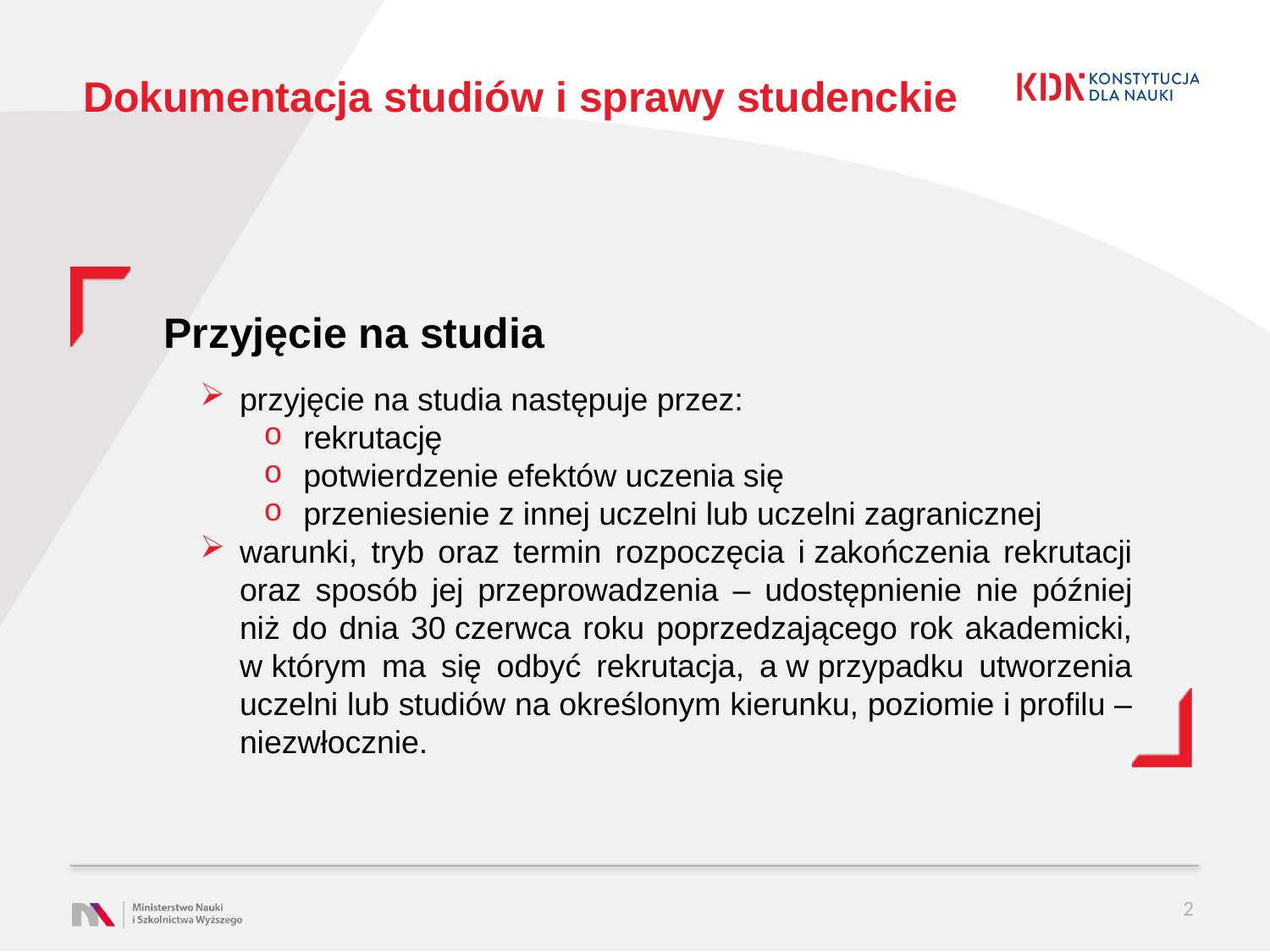

# Dokumentacja studiów i sprawy studenckie
Przyjęcie na studia
przyjęcie na studia następuje przez:
rekrutację
potwierdzenie efektów uczenia się
przeniesienie z innej uczelni lub uczelni zagranicznej
warunki, tryb oraz termin rozpoczęcia i zakończenia rekrutacji oraz sposób jej przeprowadzenia – udostępnienie nie później niż do dnia 30 czerwca roku poprzedzającego rok akademicki, w którym ma się odbyć rekrutacja, a w przypadku utworzenia uczelni lub studiów na określonym kierunku, poziomie i profilu – niezwłocznie.

2